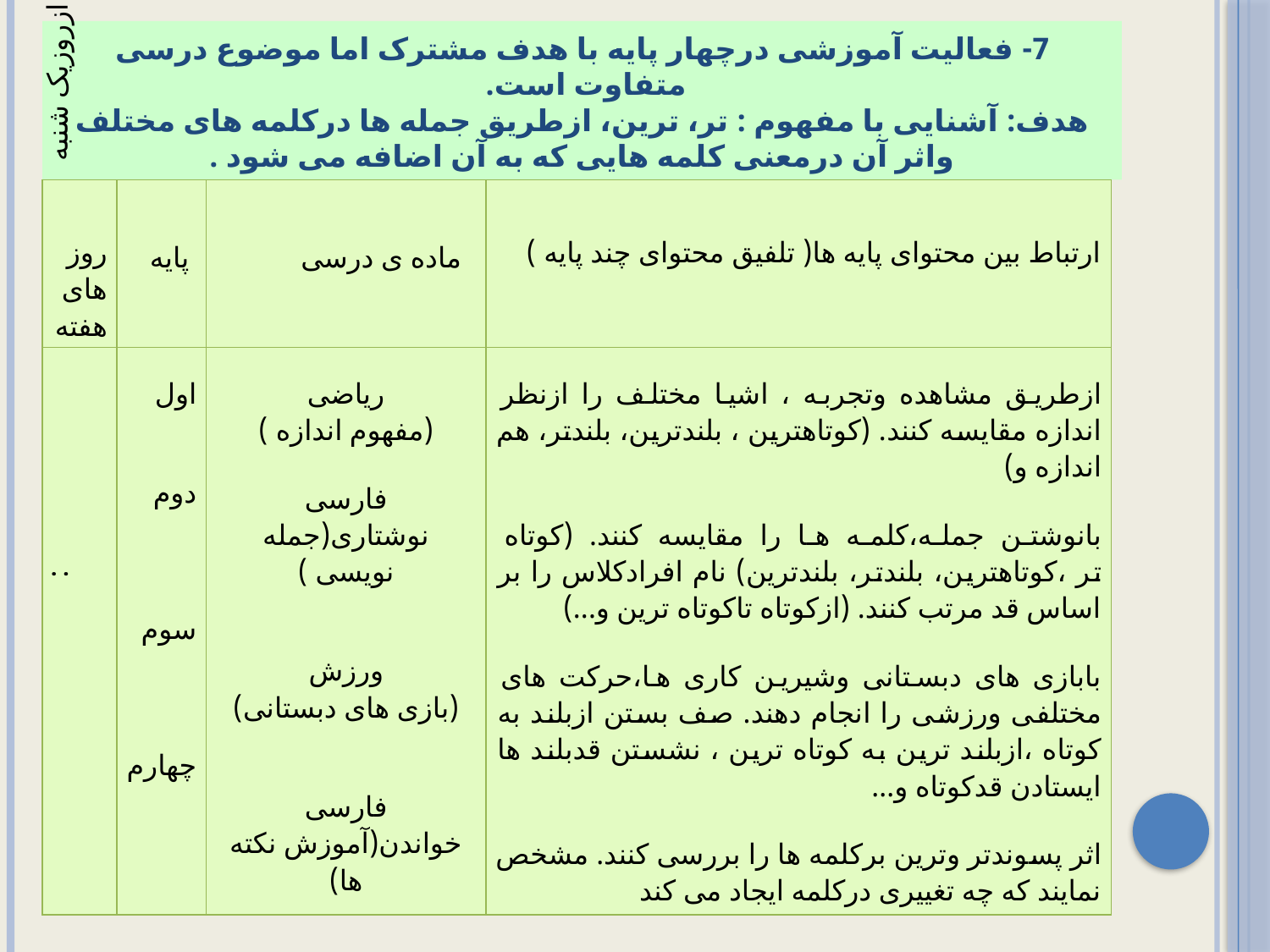

# 7- فعالیت آموزشی درچهار پایه با هدف مشترک اما موضوع درسی متفاوت است. هدف: آشنایی با مفهوم : تر، ترین، ازطریق جمله ها درکلمه های مختلف واثر آن درمعنی کلمه هایی که به آن اضافه می شود .
| روزهای هفته | پایه | ماده ی درسی | ارتباط بین محتوای پایه ها( تلفیق محتوای چند پایه ) |
| --- | --- | --- | --- |
| بطور مثال : یک جلسه ازروزیک شنبه | اول دوم سوم چهارم | ریاضی (مفهوم اندازه ) فارسی نوشتاری(جمله نویسی ) ورزش (بازی های دبستانی) فارسی خواندن(آموزش نکته ها) | ازطریق مشاهده وتجربه ، اشیا مختلف را ازنظر اندازه مقایسه کنند. (کوتاهترین ، بلندترین، بلندتر، هم اندازه و) بانوشتن جمله،کلمه ها را مقایسه کنند. (کوتاه تر ،کوتاهترین، بلندتر، بلندترین) نام افرادکلاس را بر اساس قد مرتب کنند. (ازکوتاه تاکوتاه ترین و...) بابازی های دبستانی وشیرین کاری ها،حرکت های مختلفی ورزشی را انجام دهند. صف بستن ازبلند به کوتاه ،ازبلند ترین به کوتاه ترین ، نشستن قدبلند ها ایستادن قدکوتاه و... اثر پسوندتر وترین برکلمه ها را بررسی کنند. مشخص نمایند که چه تغییری درکلمه ایجاد می کند |